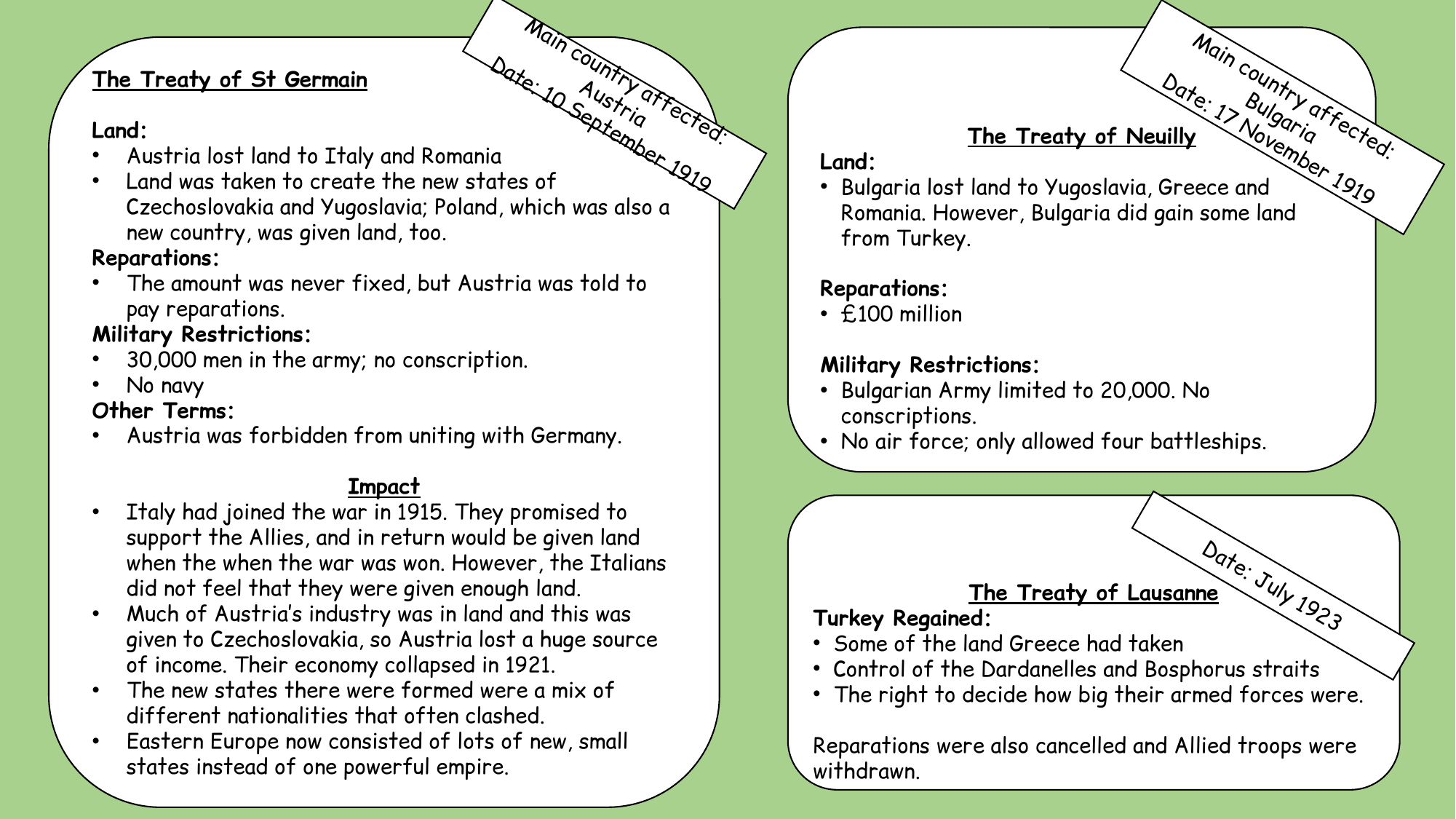

The Treaty of Neuilly
Land:
Bulgaria lost land to Yugoslavia, Greece and Romania. However, Bulgaria did gain some land from Turkey.

Reparations:
£100 million

Military Restrictions:
Bulgarian Army limited to 20,000. No conscriptions.
No air force; only allowed four battleships.
Main country affected:
Bulgaria
Date: 17 November 1919
The Treaty of St Germain

Land:
Austria lost land to Italy and Romania
Land was taken to create the new states of Czechoslovakia and Yugoslavia; Poland, which was also a new country, was given land, too.
Reparations:
The amount was never fixed, but Austria was told to pay reparations.
Military Restrictions:
30,000 men in the army; no conscription.
No navy
Other Terms:
Austria was forbidden from uniting with Germany.

Impact
Italy had joined the war in 1915. They promised to support the Allies, and in return would be given land when the when the war was won. However, the Italians did not feel that they were given enough land.
Much of Austria’s industry was in land and this was given to Czechoslovakia, so Austria lost a huge source of income. Their economy collapsed in 1921.
The new states there were formed were a mix of different nationalities that often clashed.
Eastern Europe now consisted of lots of new, small states instead of one powerful empire.
Main country affected:
Austria
Date: 10 September 1919

The Treaty of Lausanne
Turkey Regained:
Some of the land Greece had taken
Control of the Dardanelles and Bosphorus straits
The right to decide how big their armed forces were.

Reparations were also cancelled and Allied troops were withdrawn.
Date: July 1923